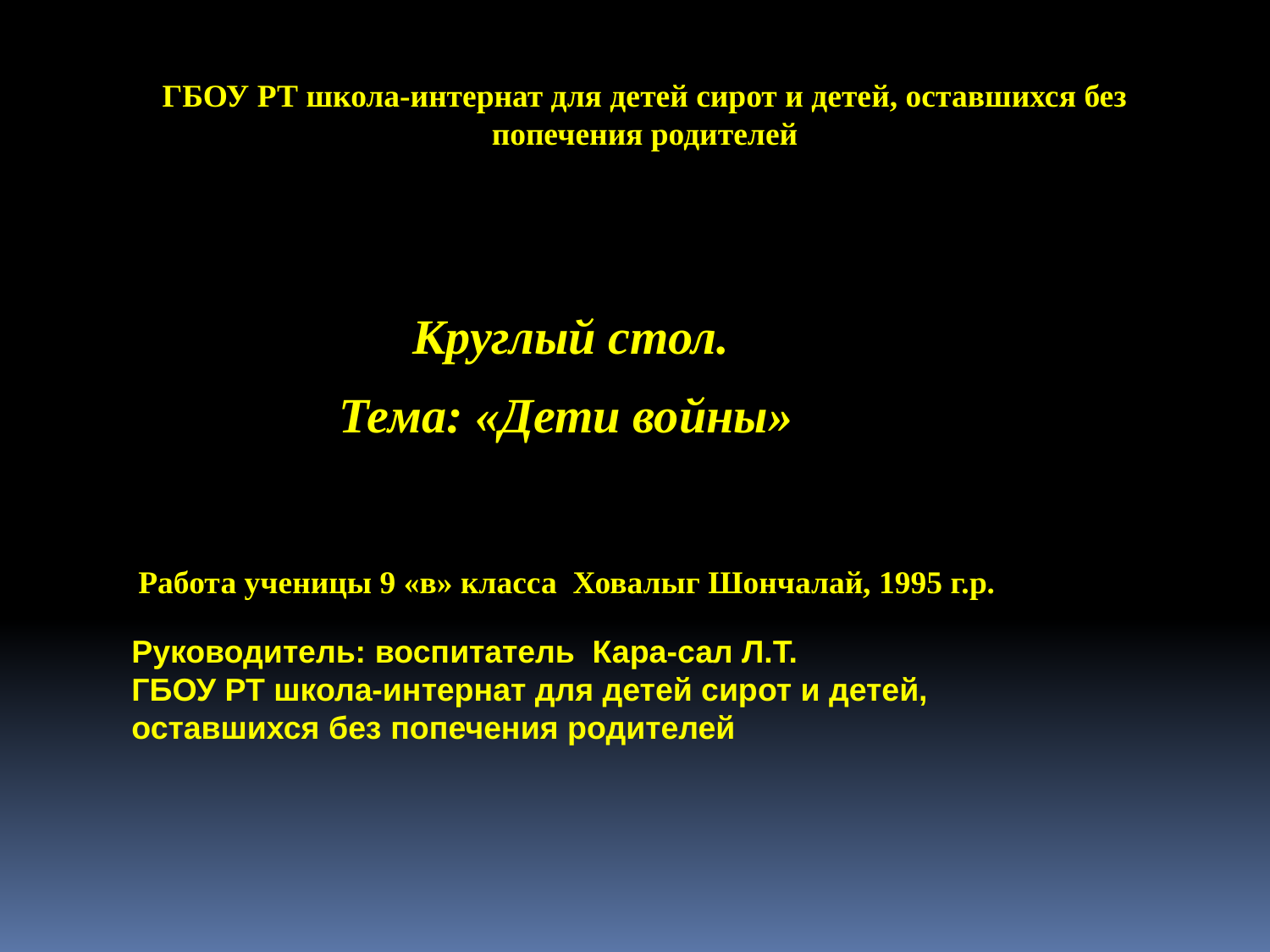

Круглый стол.

                        Тема: «Дети войны»

ГБОУ РТ школа-интернат для детей сирот и детей, оставшихся без попечения родителей
   Работа ученицы 9 «в» класса  Ховалыг Шончалай, 1995 г.р.
Руководитель: воспитатель  Кара-сал Л.Т.
ГБОУ РТ школа-интернат для детей сирот и детей, оставшихся без попечения родителей